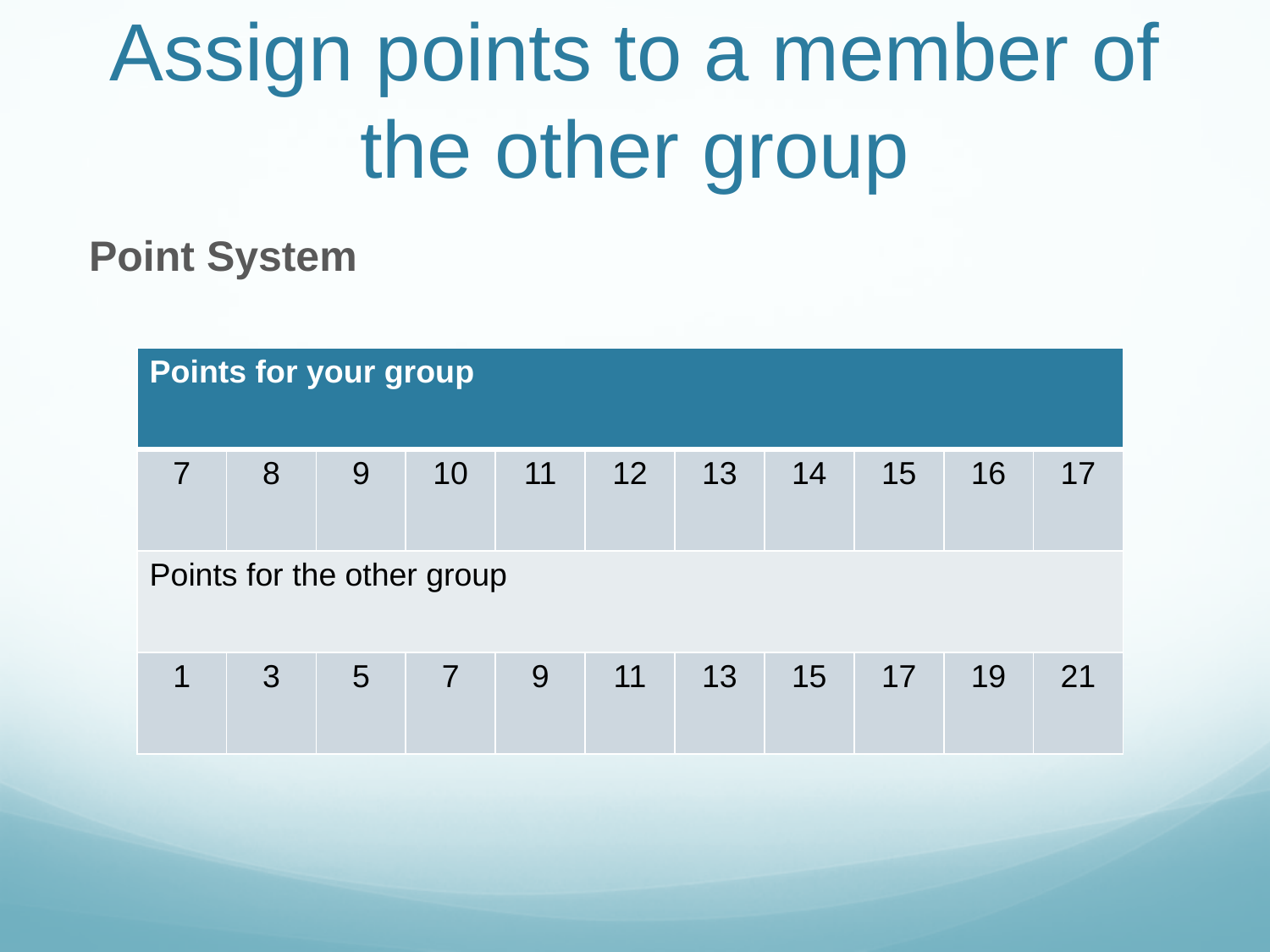

# Assign points to a member of the other group
Point System

| Points for your group |  |  |  |  |  |  |  |  |  |  |
| --- | --- | --- | --- | --- | --- | --- | --- | --- | --- | --- |
| 7 | 8 | 9 | 10 | 11 | 12 | 13 | 14 | 15 | 16 | 17 |
| Points for the other group |  |  |  |  |  |  |  |  |  |  |
| 1 | 3 | 5 | 7 | 9 | 11 | 13 | 15 | 17 | 19 | 21 |